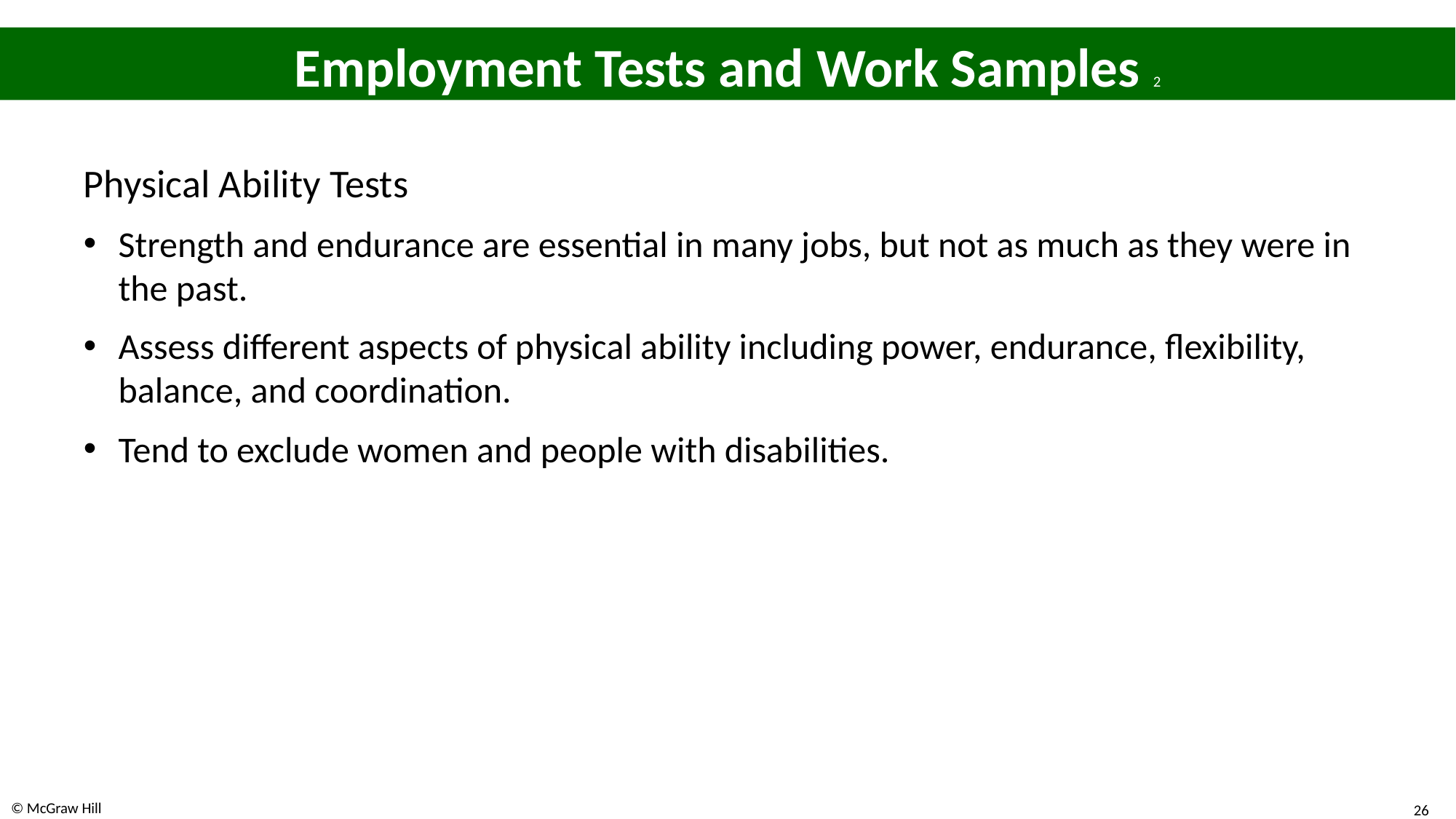

# Employment Tests and Work Samples 2
Physical Ability Tests
Strength and endurance are essential in many jobs, but not as much as they were in the past.
Assess different aspects of physical ability including power, endurance, flexibility, balance, and coordination.
Tend to exclude women and people with disabilities.